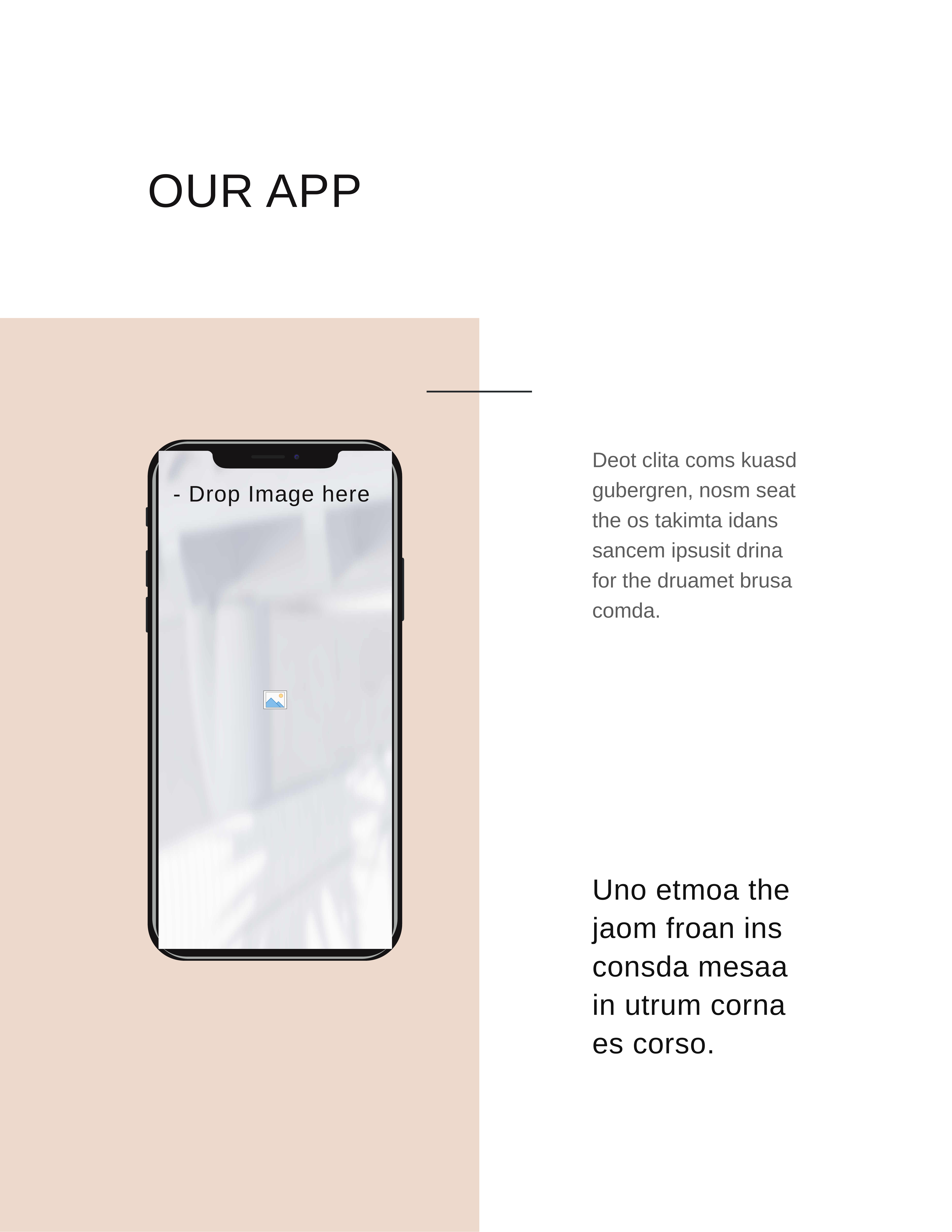

OUR APP

Deot clita coms kuasd gubergren, nosm seat the os takimta idans sancem ipsusit drina for the druamet brusa comda.

Uno etmoa the jaom froan ins consda mesaa in utrum corna
es corso.